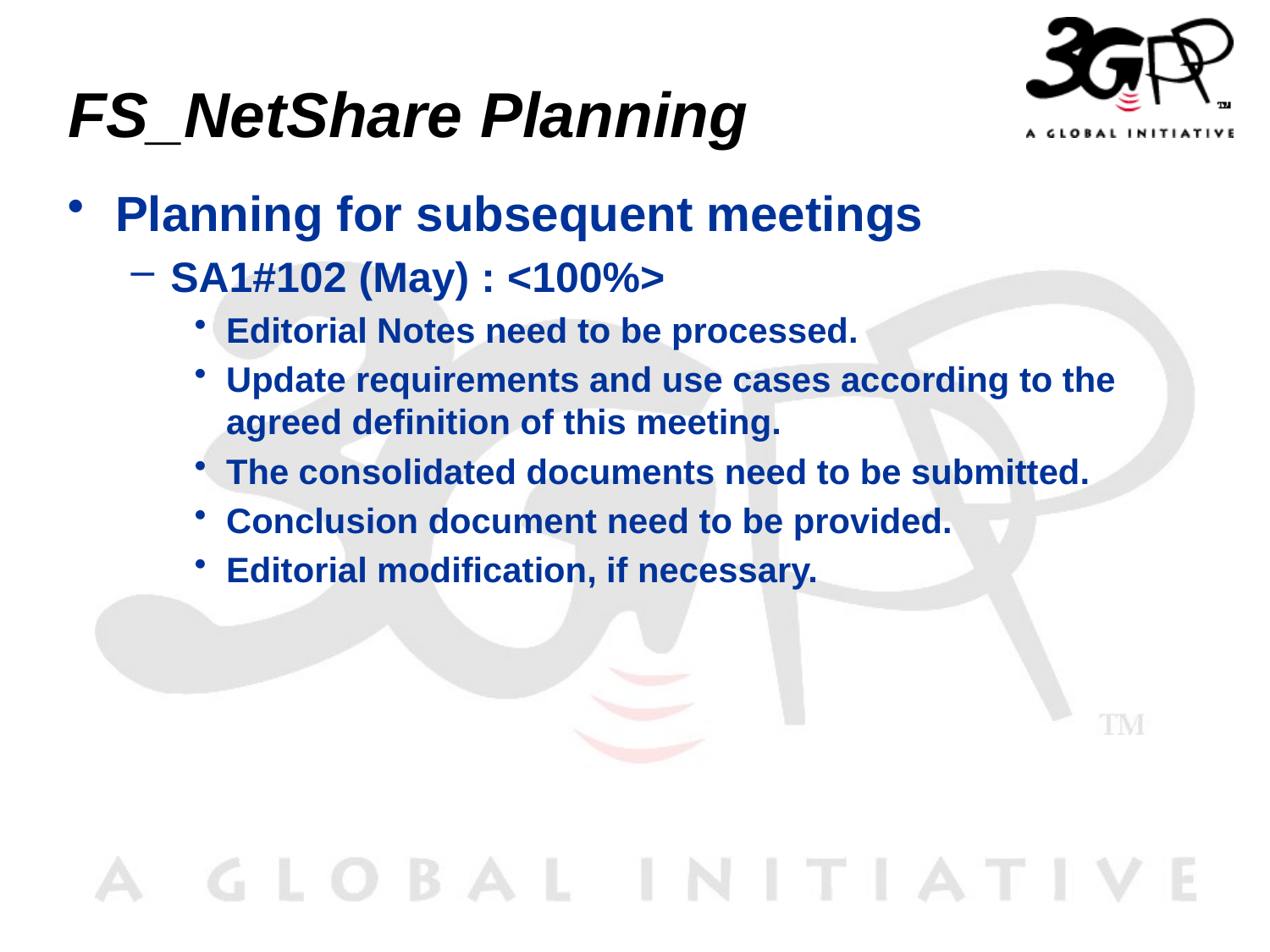

# FS_NetShare Planning
Planning for subsequent meetings
SA1#102 (May) : <100%>
Editorial Notes need to be processed.
Update requirements and use cases according to the agreed definition of this meeting.
The consolidated documents need to be submitted.
Conclusion document need to be provided.
Editorial modification, if necessary.

3